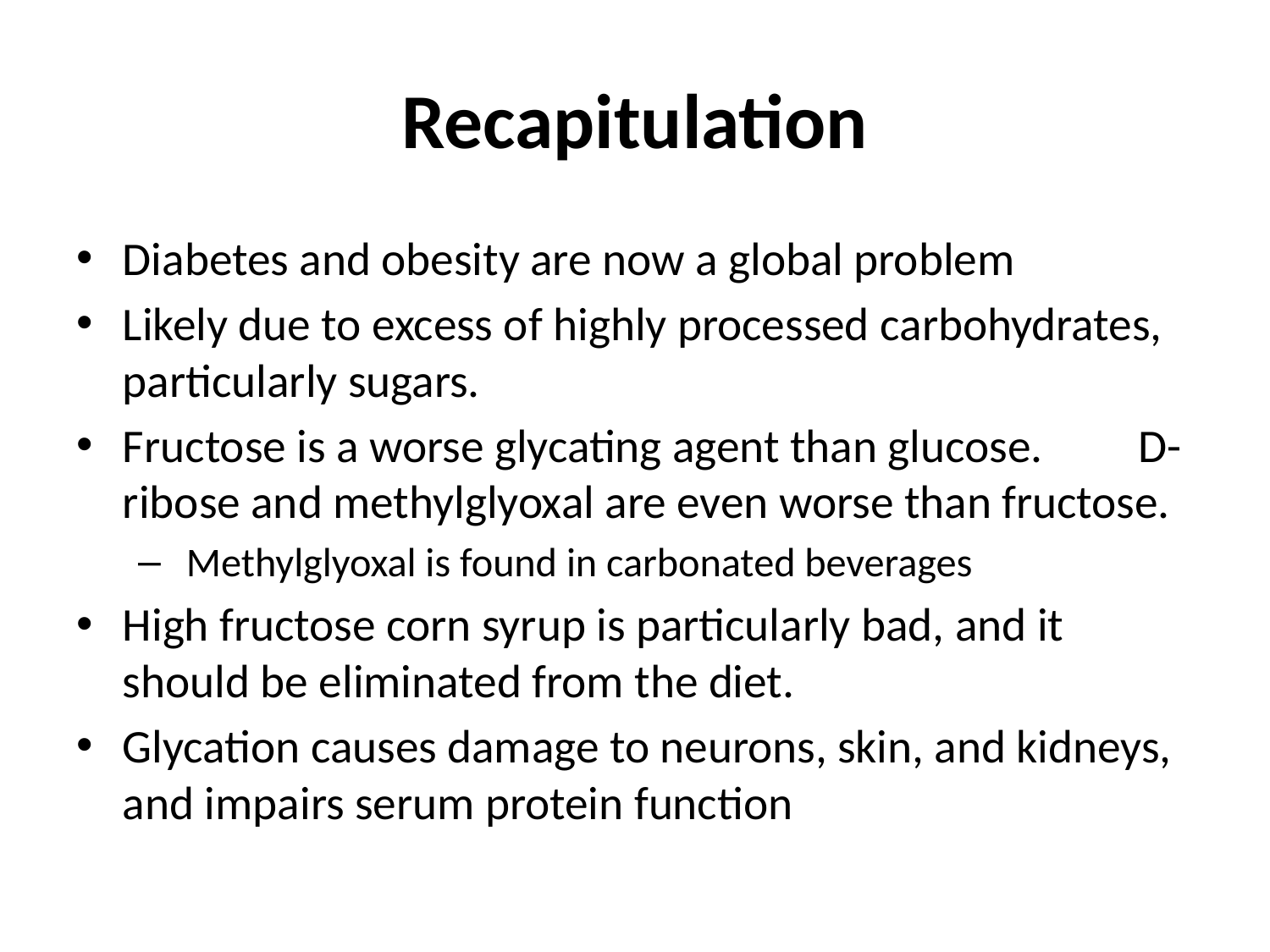

# Recapitulation
Diabetes and obesity are now a global problem
Likely due to excess of highly processed carbohydrates, particularly sugars.
Fructose is a worse glycating agent than glucose.         D-ribose and methylglyoxal are even worse than fructose.
 Methylglyoxal is found in carbonated beverages
High fructose corn syrup is particularly bad, and it should be eliminated from the diet.
Glycation causes damage to neurons, skin, and kidneys, and impairs serum protein function